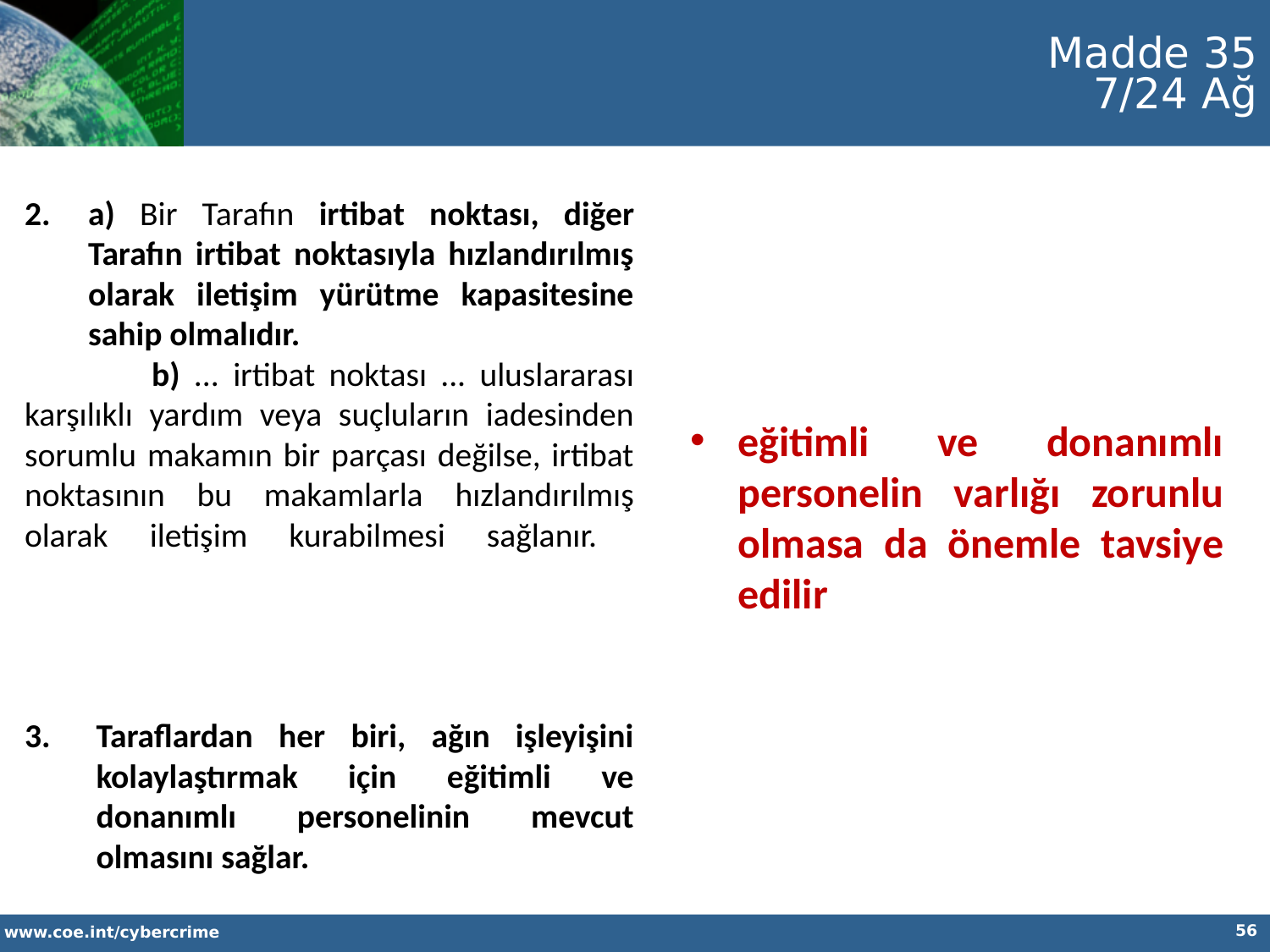

Madde 35
7/24 Ağ
a) Bir Tarafın irtibat noktası, diğer Tarafın irtibat noktasıyla hızlandırılmış olarak iletişim yürütme kapasitesine sahip olmalıdır.
	b) ... irtibat noktası ... uluslararası karşılıklı yardım veya suçluların iadesinden sorumlu makamın bir parçası değilse, irtibat noktasının bu makamlarla hızlandırılmış olarak iletişim kurabilmesi sağlanır.

Taraflardan her biri, ağın işleyişini kolaylaştırmak için eğitimli ve donanımlı personelinin mevcut olmasını sağlar.
eğitimli ve donanımlı personelin varlığı zorunlu olmasa da önemle tavsiye edilir
56